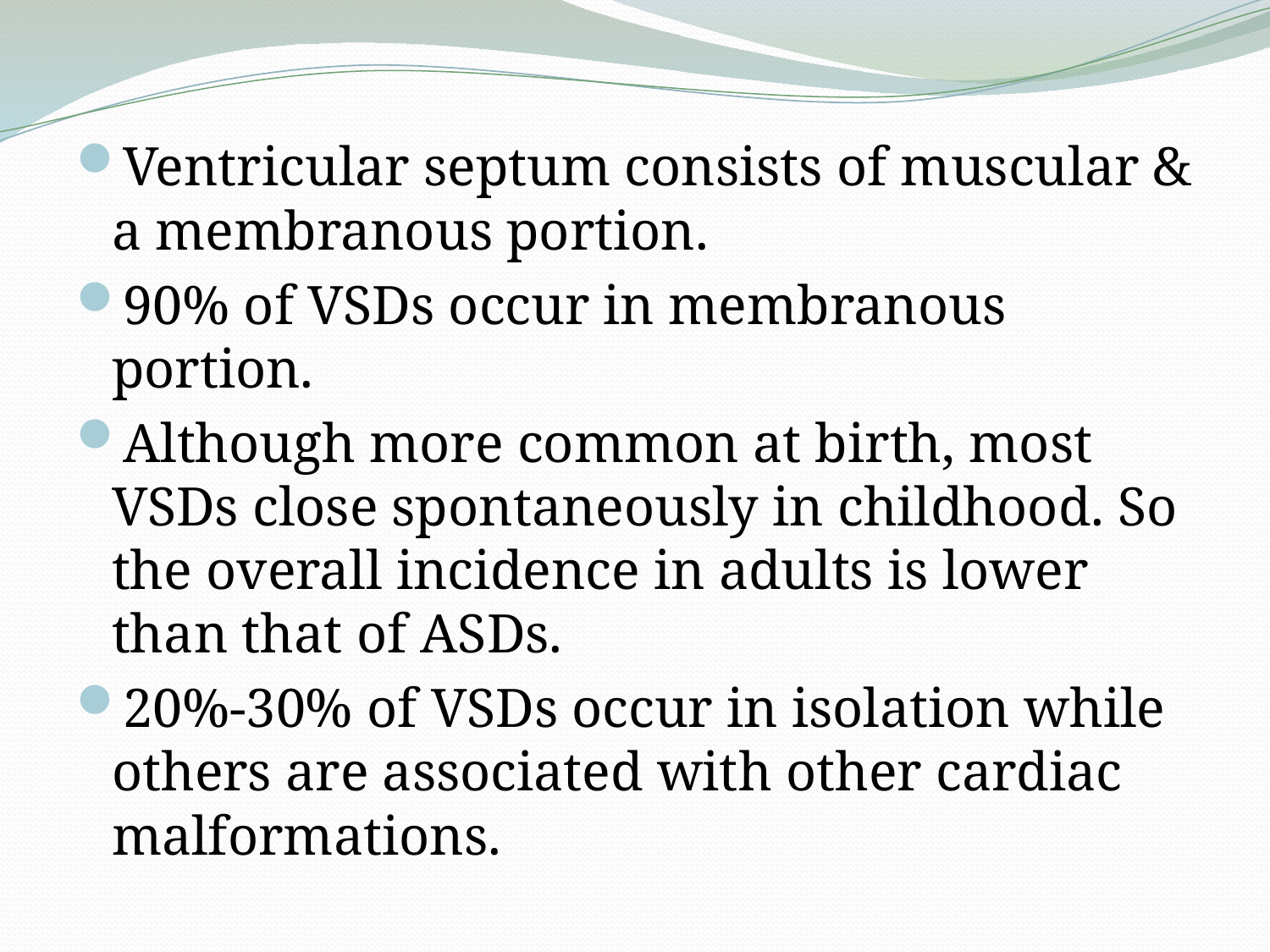

Ventricular septum consists of muscular & a membranous portion.
90% of VSDs occur in membranous portion.
Although more common at birth, most VSDs close spontaneously in childhood. So the overall incidence in adults is lower than that of ASDs.
20%-30% of VSDs occur in isolation while others are associated with other cardiac malformations.